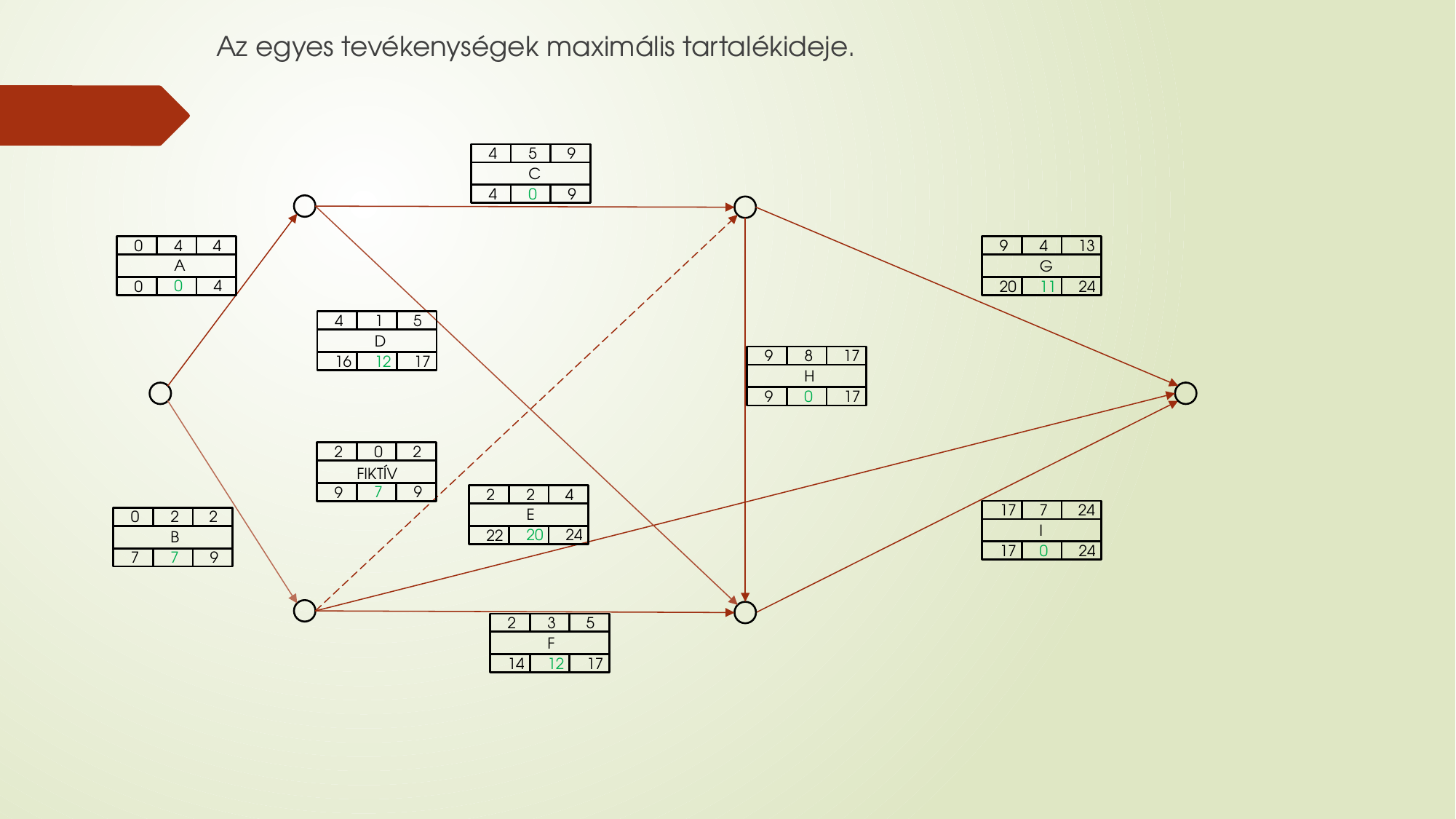

Az egyes tevékenységek maximális tartalékideje.
4
5
9

C
0
9
4

0
4
4

A
0
4
0
9
4
13

G
11
24
20
4
1
5

D
12
17
16
9
8
17

H
0
17
9

2
0
2

FIKTÍV
7
9
9
2
2
4

E
20
24
22
17
7
24

I
0
24
17
0
2
2

B
7
9
7

2
3
5

F
12
17
14